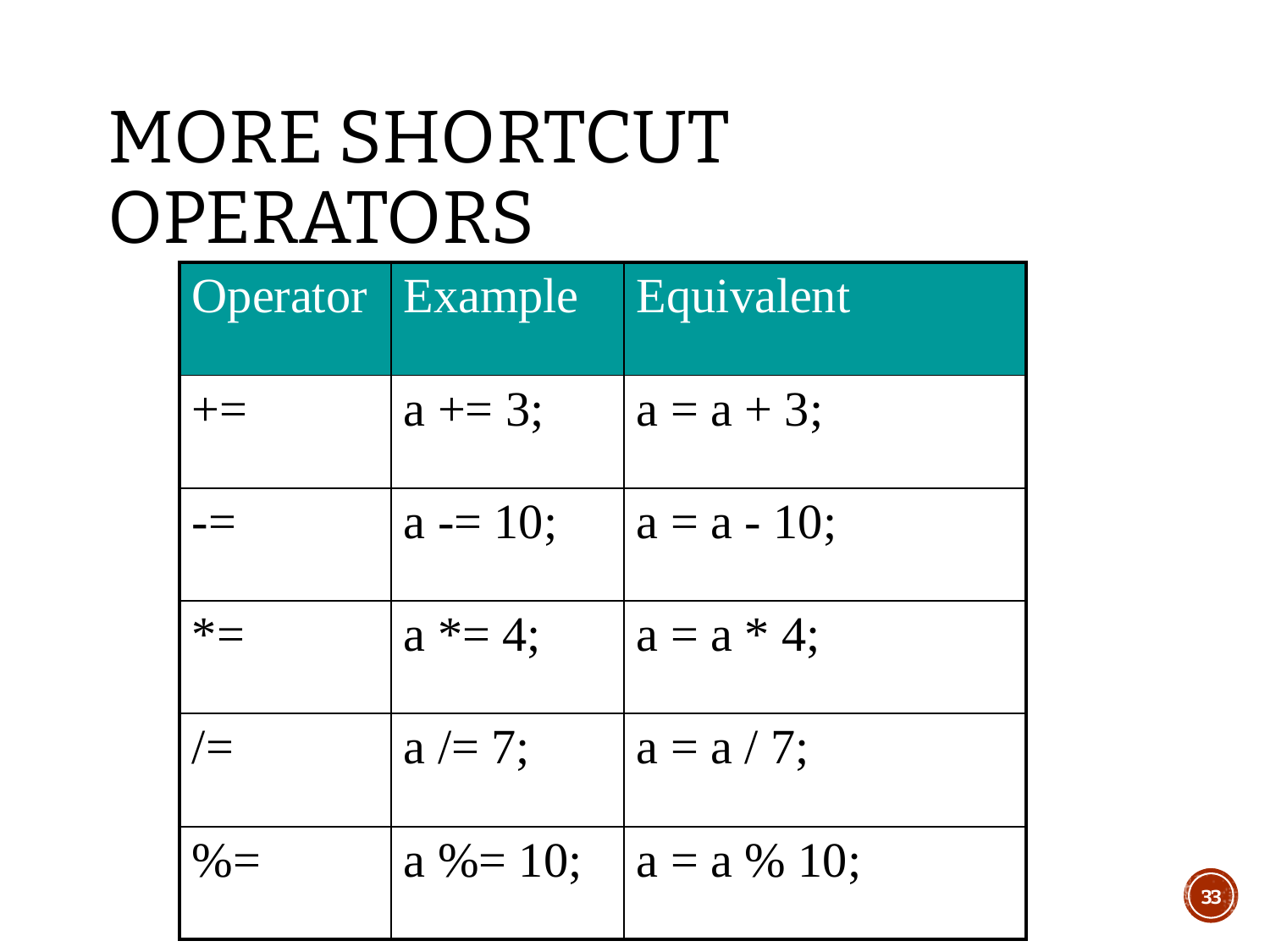

# More Shortcut Operators
| Operator | Example | Equivalent |
| --- | --- | --- |
| += | a += 3; | a = a + 3; |
| -= | a -= 10; | a = a - 10; |
| \*= | a \*= 4; | a = a \* 4; |
| /= | a /= 7; | a = a / 7; |
| %= | a %= 10; | a = a % 10; |

33